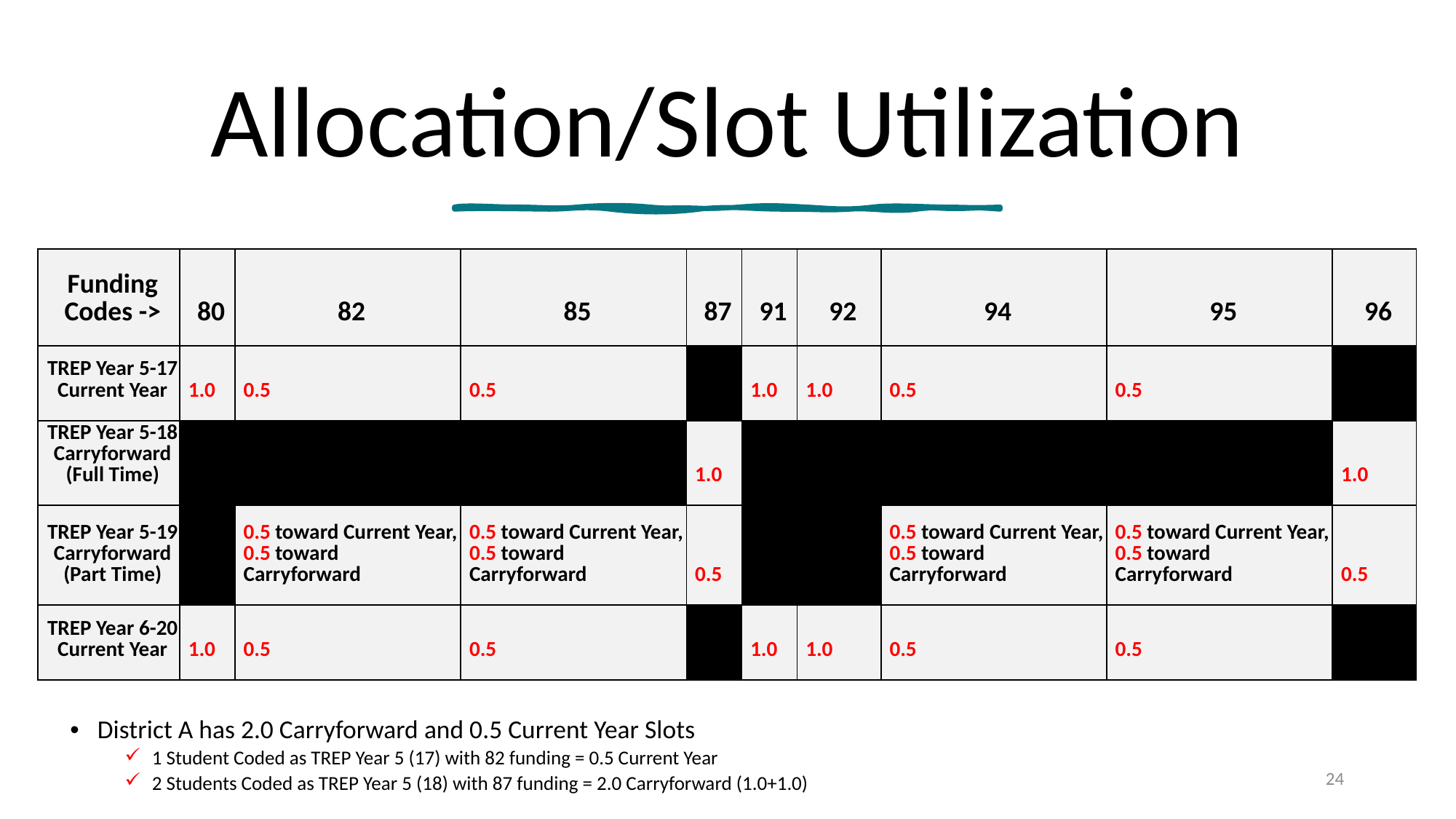

# Allocation/Slot Utilization

| Funding Codes -> | 80 | 82 | 85 | 87 | 91 | 92 | 94 | 95 | 96 |
| --- | --- | --- | --- | --- | --- | --- | --- | --- | --- |
| TREP Year 5-17 Current Year | 1.0 | 0.5 | 0.5 |  | 1.0 | 1.0 | 0.5 | 0.5 |  |
| TREP Year 5-18 Carryforward (Full Time) |  |  |  | 1.0 |  |  |  |  | 1.0 |
| TREP Year 5-19 Carryforward (Part Time) |  | 0.5 toward Current Year, 0.5 toward Carryforward | 0.5 toward Current Year, 0.5 toward Carryforward | 0.5 |  |  | 0.5 toward Current Year, 0.5 toward Carryforward | 0.5 toward Current Year, 0.5 toward Carryforward | 0.5 |
| TREP Year 6-20 Current Year | 1.0 | 0.5 | 0.5 |  | 1.0 | 1.0 | 0.5 | 0.5 |  |
District A has 2.0 Carryforward and 0.5 Current Year Slots
1 Student Coded as TREP Year 5 (17) with 82 funding = 0.5 Current Year
2 Students Coded as TREP Year 5 (18) with 87 funding = 2.0 Carryforward (1.0+1.0)

24